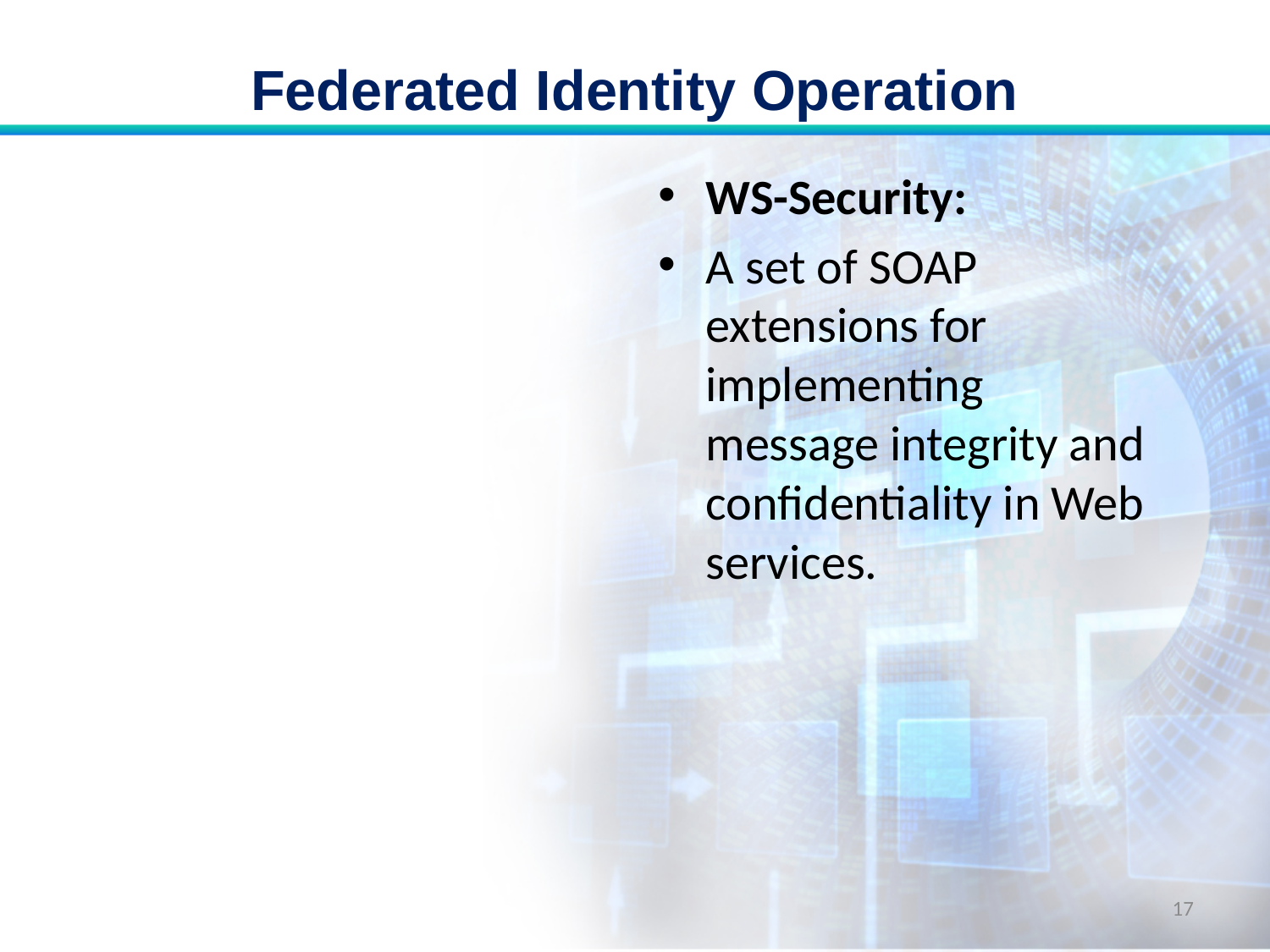

# Federated Identity Operation
WS-Security:
A set of SOAP extensions for implementing message integrity and confidentiality in Web services.
17